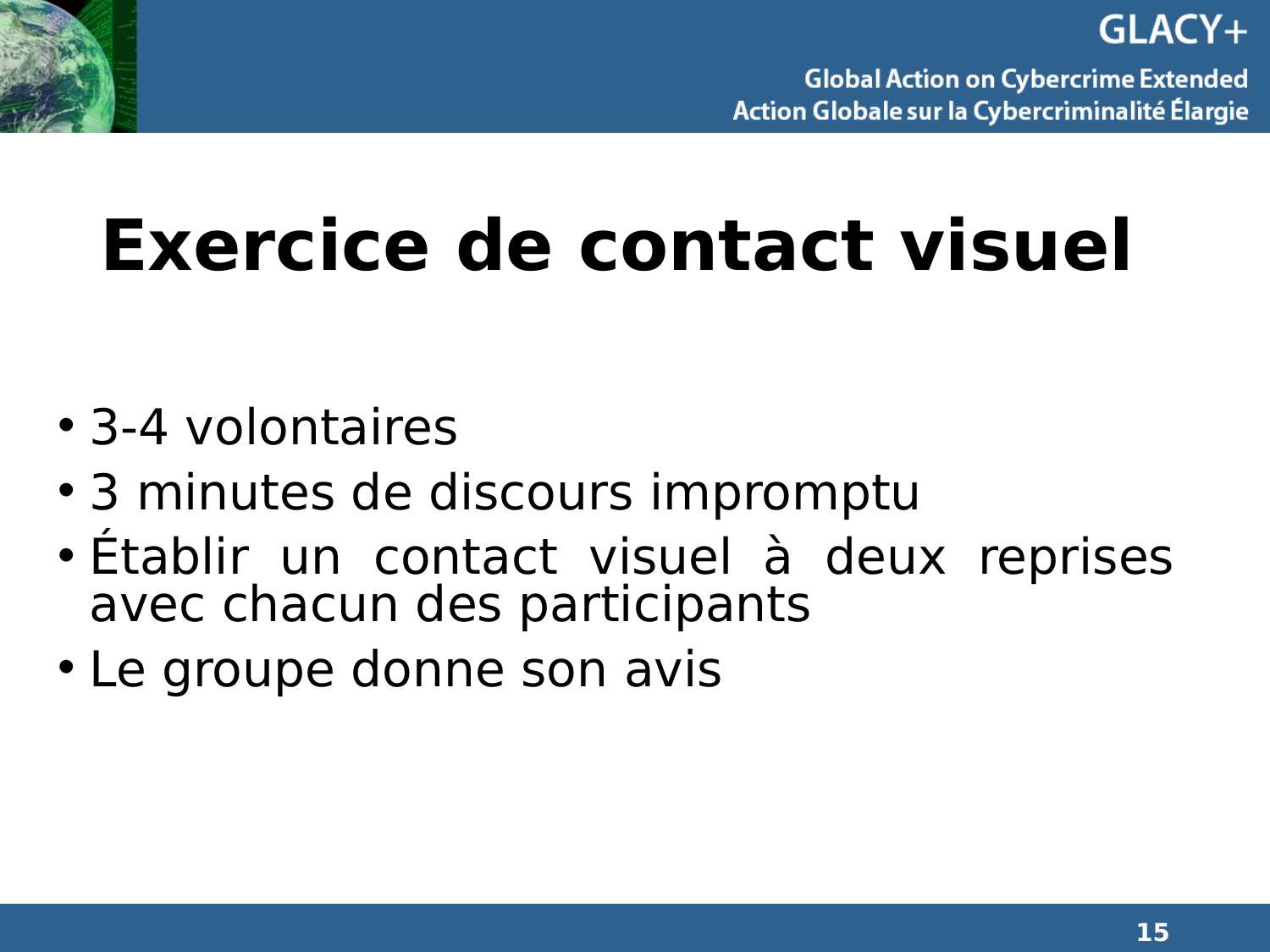

# Exercice de contact visuel

3-4 volontaires
3 minutes de discours impromptu
Établir un contact visuel à deux reprises avec chacun des participants
Le groupe donne son avis

15